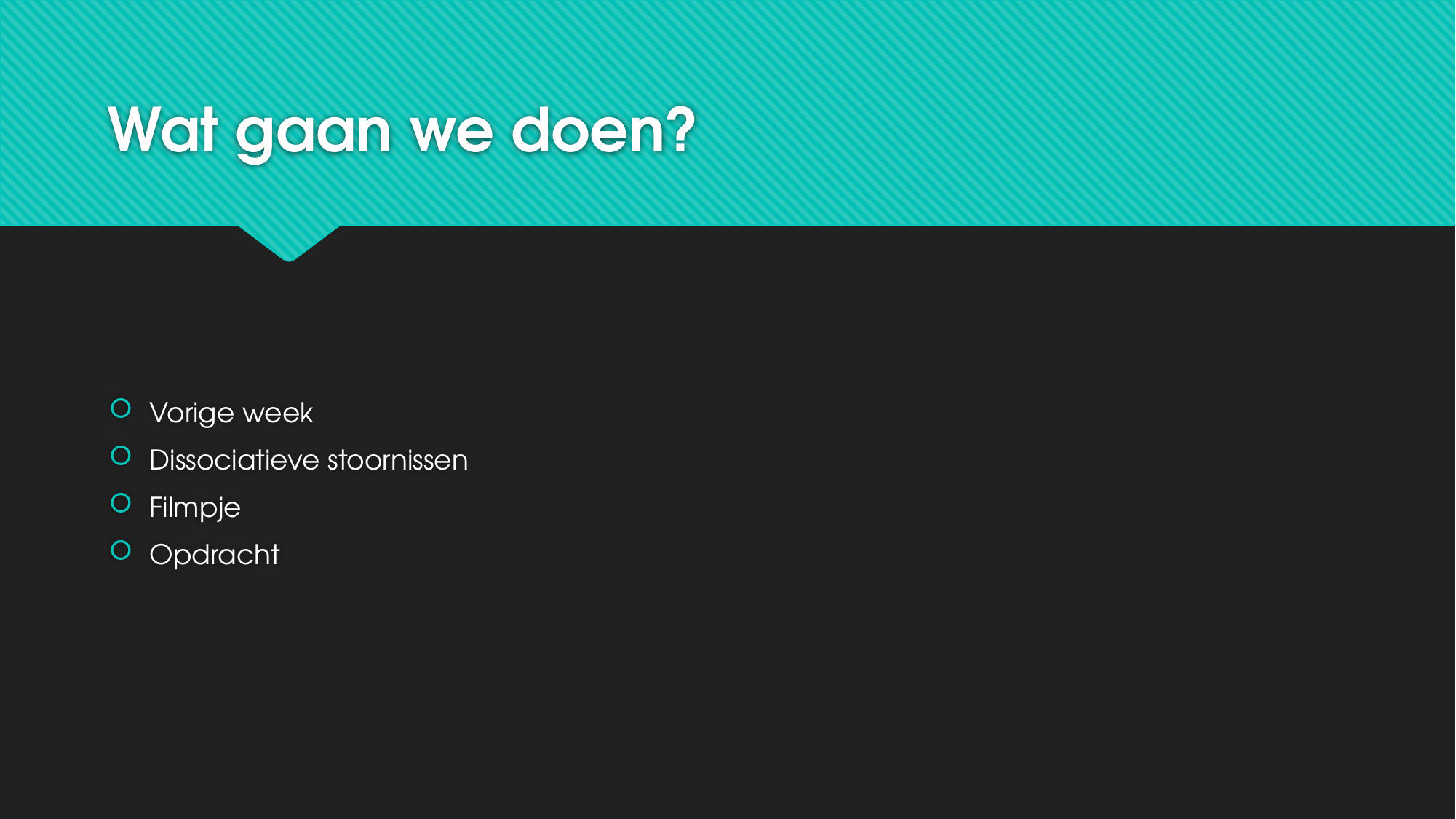

# Wat gaan we doen?
Vorige week
Dissociatieve stoornissen
Filmpje
Opdracht